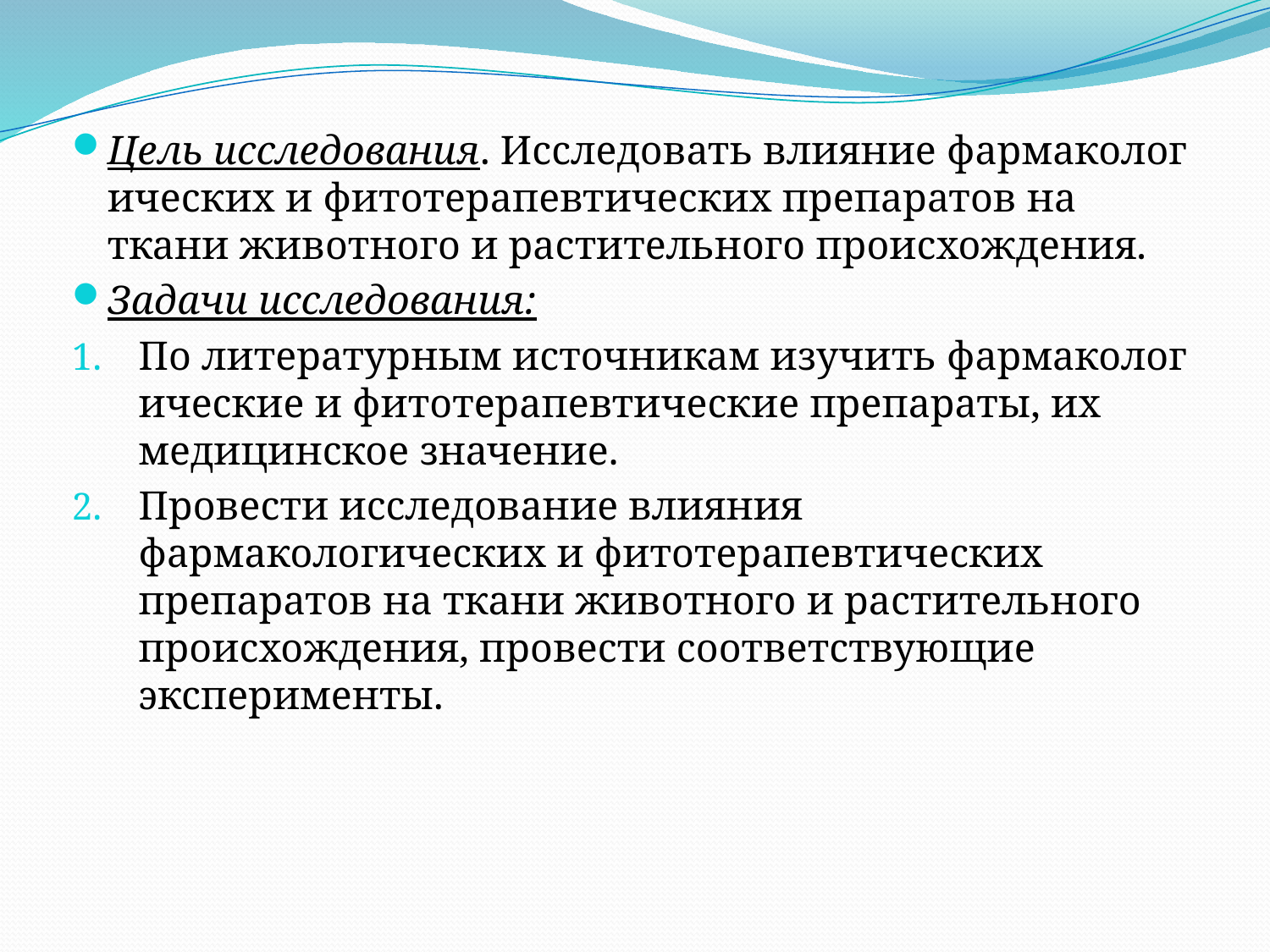

Цель исследования. Исследовать влияние фармакологических и фитотерапевтических препаратов на ткани животного и растительного происхождения.
Задачи исследования:
По литературным источникам изучить фармакологические и фитотерапевтические препараты, их медицинское значение.
Провести исследование влияния фармакологических и фитотерапевтических препаратов на ткани животного и растительного происхождения, провести соответствующие эксперименты.